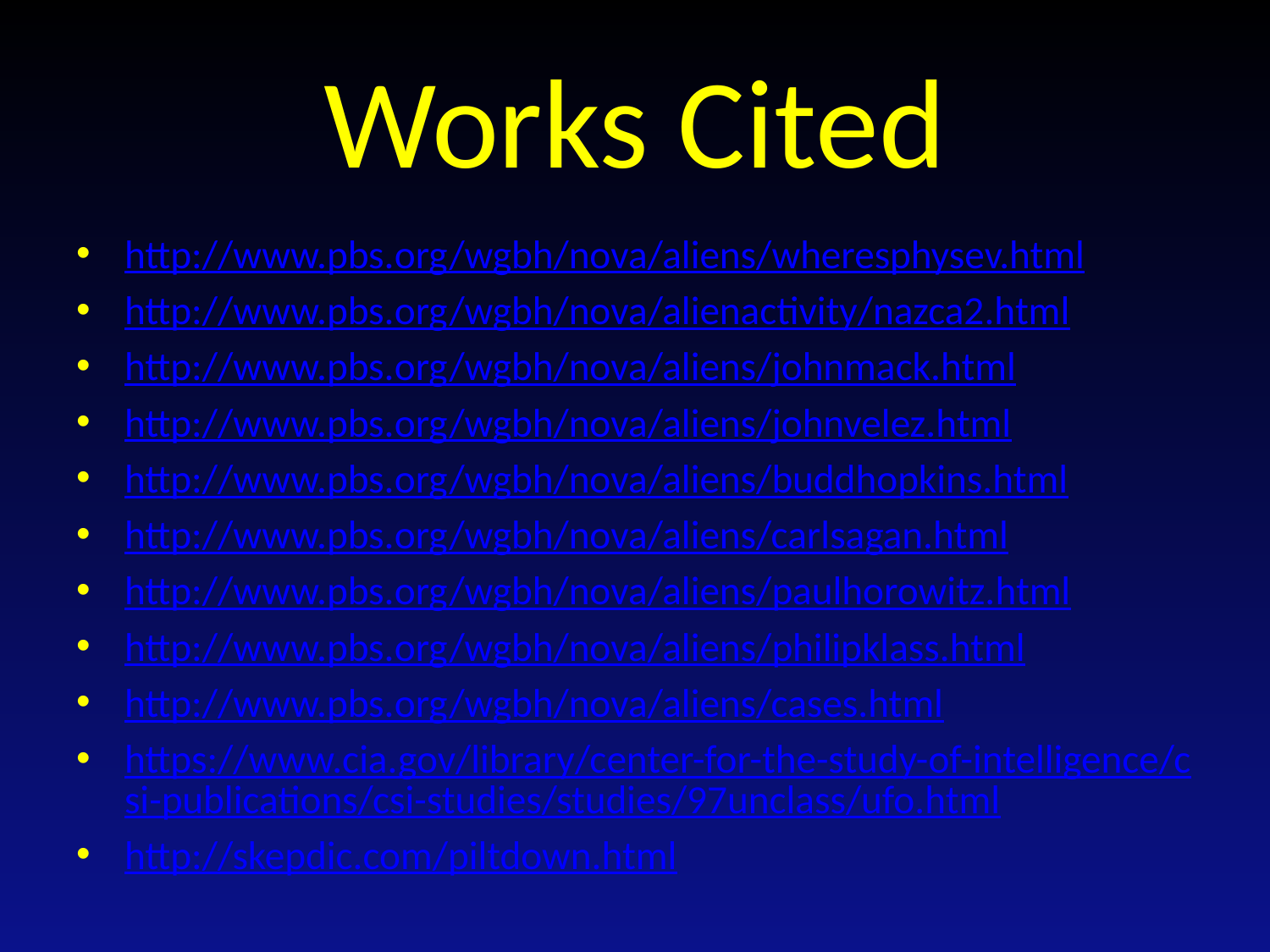

# Works Cited
http://www.pbs.org/wgbh/nova/aliens/wheresphysev.html
http://www.pbs.org/wgbh/nova/alienactivity/nazca2.html
http://www.pbs.org/wgbh/nova/aliens/johnmack.html
http://www.pbs.org/wgbh/nova/aliens/johnvelez.html
http://www.pbs.org/wgbh/nova/aliens/buddhopkins.html
http://www.pbs.org/wgbh/nova/aliens/carlsagan.html
http://www.pbs.org/wgbh/nova/aliens/paulhorowitz.html
http://www.pbs.org/wgbh/nova/aliens/philipklass.html
http://www.pbs.org/wgbh/nova/aliens/cases.html
https://www.cia.gov/library/center-for-the-study-of-intelligence/csi-publications/csi-studies/studies/97unclass/ufo.html
http://skepdic.com/piltdown.html